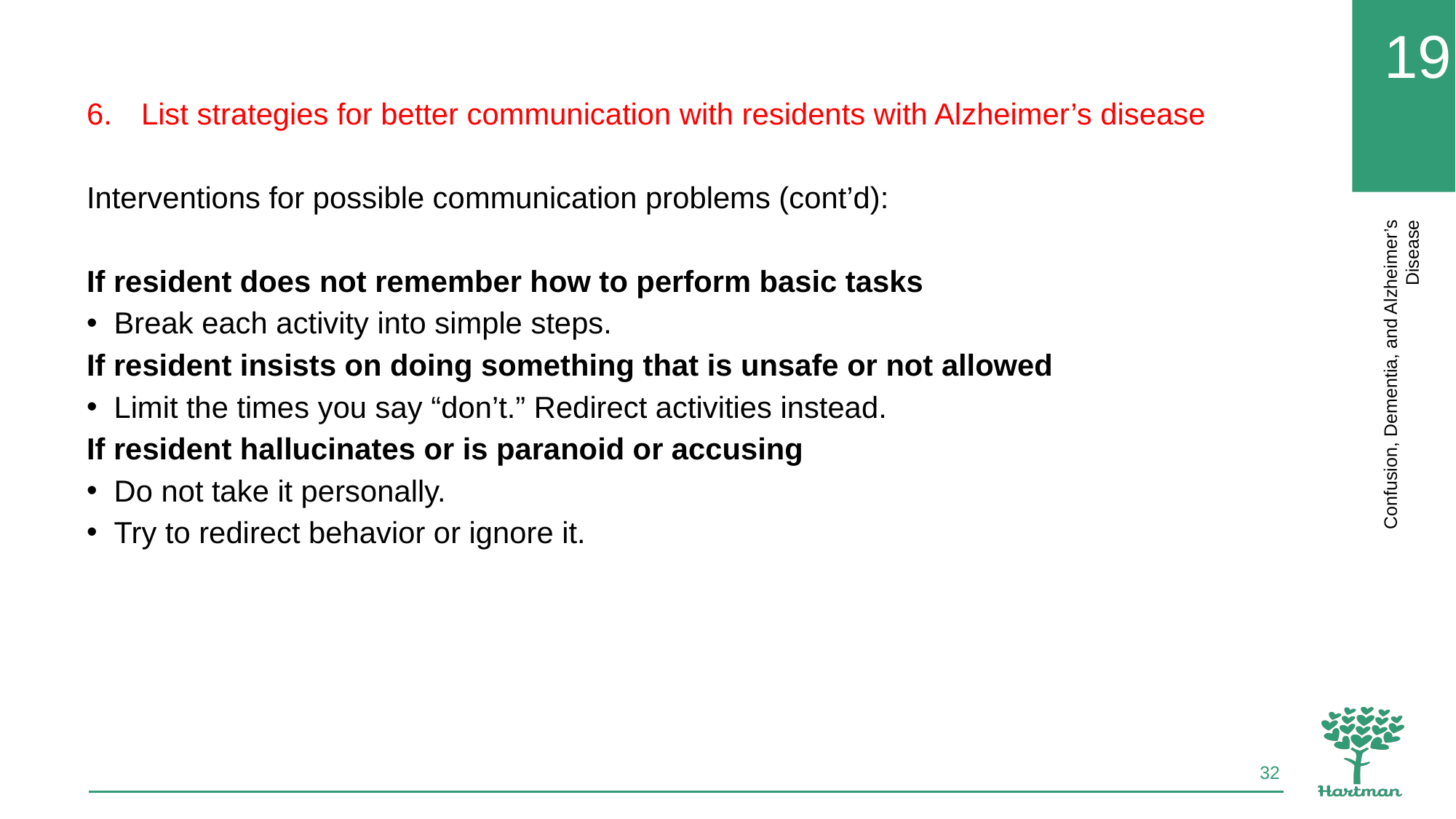

List strategies for better communication with residents with Alzheimer’s disease

Interventions for possible communication problems (cont’d):

If resident does not remember how to perform basic tasks
Break each activity into simple steps.
If resident insists on doing something that is unsafe or not allowed
Limit the times you say “don’t.” Redirect activities instead.
If resident hallucinates or is paranoid or accusing
Do not take it personally.
Try to redirect behavior or ignore it.

32